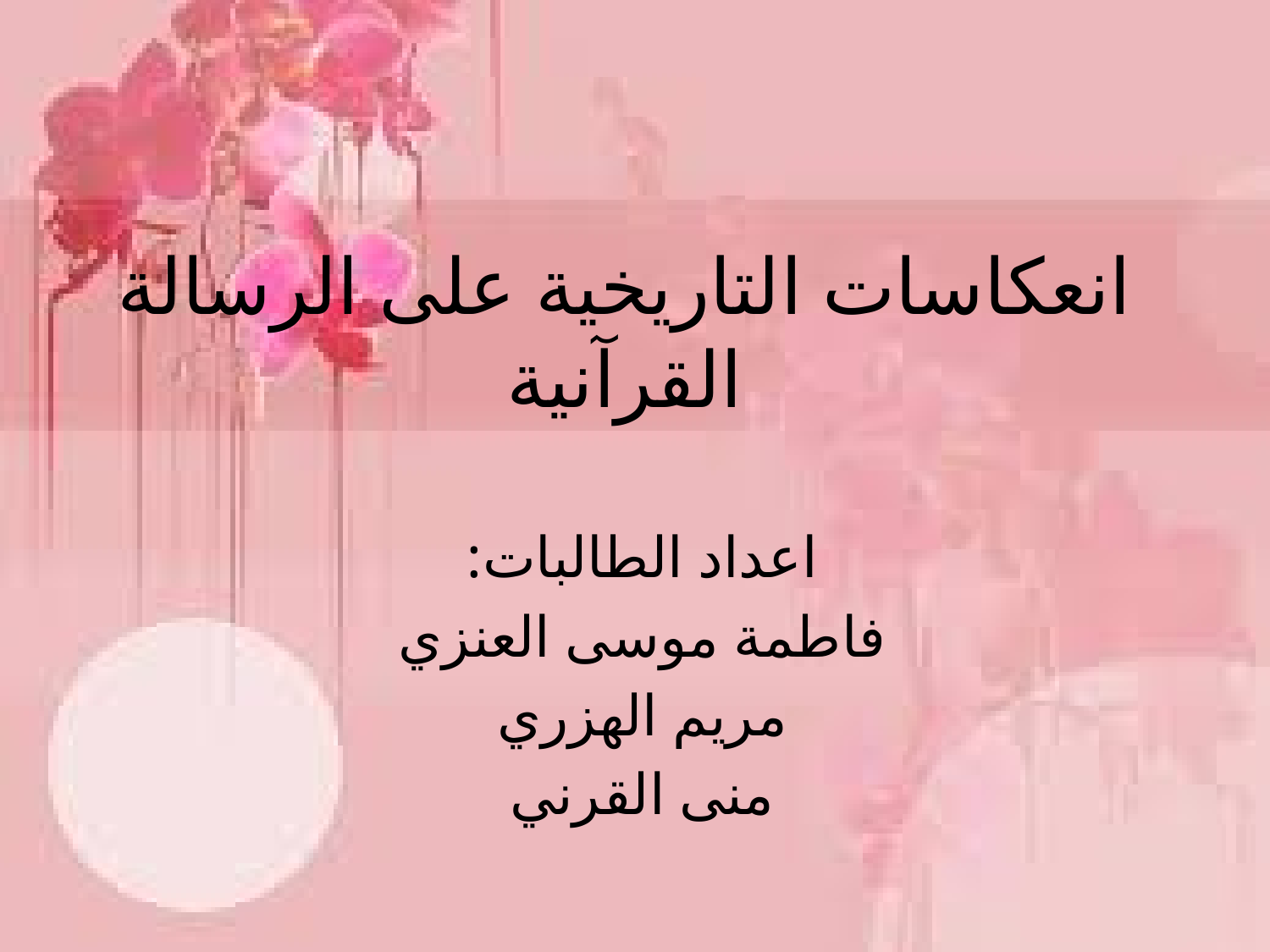

# انعكاسات التاريخية على الرسالة القرآنية

اعداد الطالبات:
فاطمة موسى العنزي
مريم الهزري
منى القرني